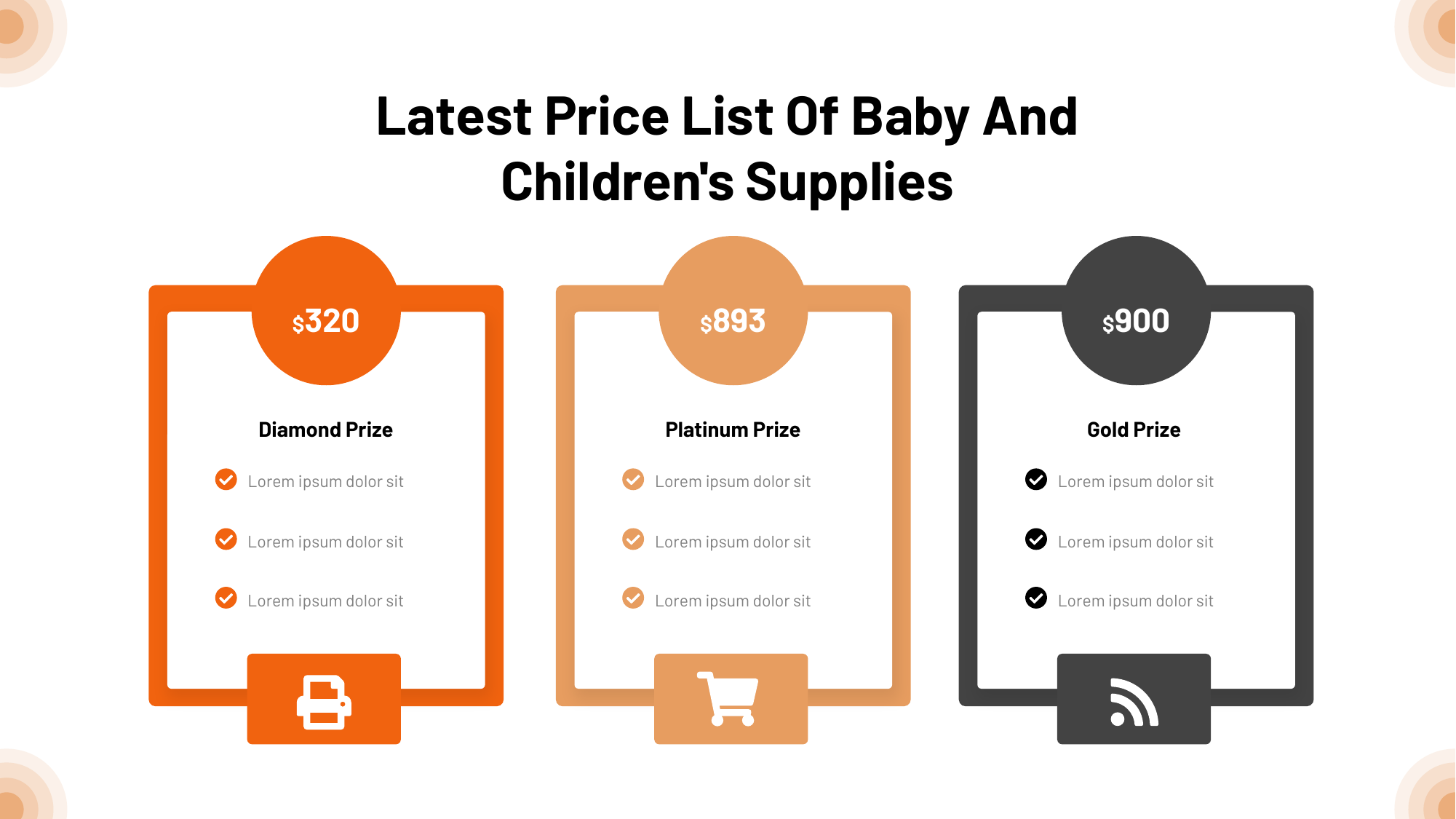

Latest Price List Of Baby And Children's Supplies

$320
$893
$900

Diamond Prize
Platinum Prize
Gold Prize
Lorem ipsum dolor sit
Lorem ipsum dolor sit
Lorem ipsum dolor sit

Lorem ipsum dolor sit
Lorem ipsum dolor sit
Lorem ipsum dolor sit

Lorem ipsum dolor sit
Lorem ipsum dolor sit
Lorem ipsum dolor sit